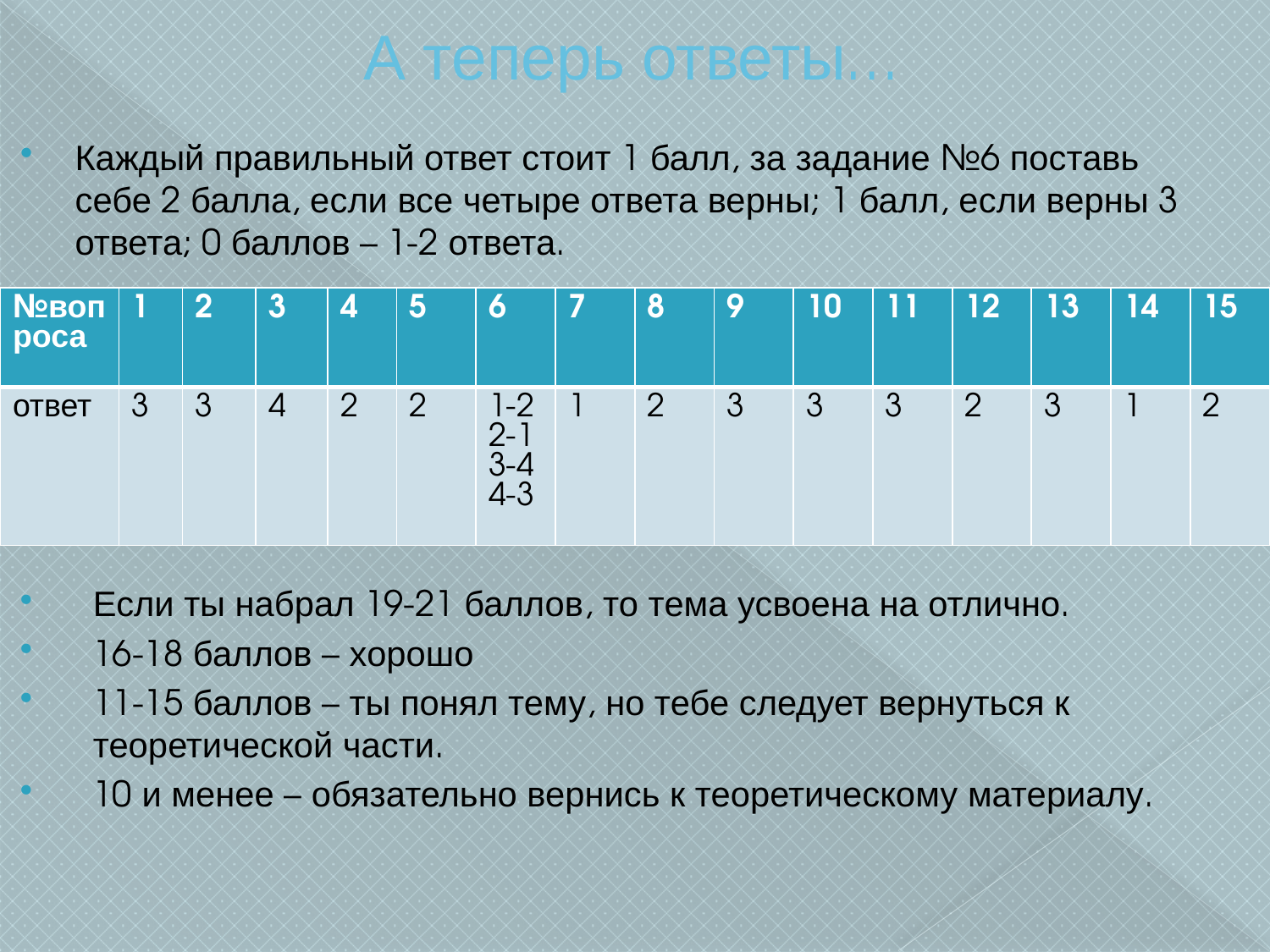

# А теперь ответы…
Каждый правильный ответ стоит 1 балл, за задание №6 поставь себе 2 балла, если все четыре ответа верны; 1 балл, если верны 3 ответа; 0 баллов – 1-2 ответа.
| №вопроса | 1 | 2 | 3 | 4 | 5 | 6 | 7 | 8 | 9 | 10 | 11 | 12 | 13 | 14 | 15 |
| --- | --- | --- | --- | --- | --- | --- | --- | --- | --- | --- | --- | --- | --- | --- | --- |
| ответ | 3 | 3 | 4 | 2 | 2 | 1-2 2-1 3-4 4-3 | 1 | 2 | 3 | 3 | 3 | 2 | 3 | 1 | 2 |
Если ты набрал 19-21 баллов, то тема усвоена на отлично.
16-18 баллов – хорошо
11-15 баллов – ты понял тему, но тебе следует вернуться к теоретической части.
10 и менее – обязательно вернись к теоретическому материалу.